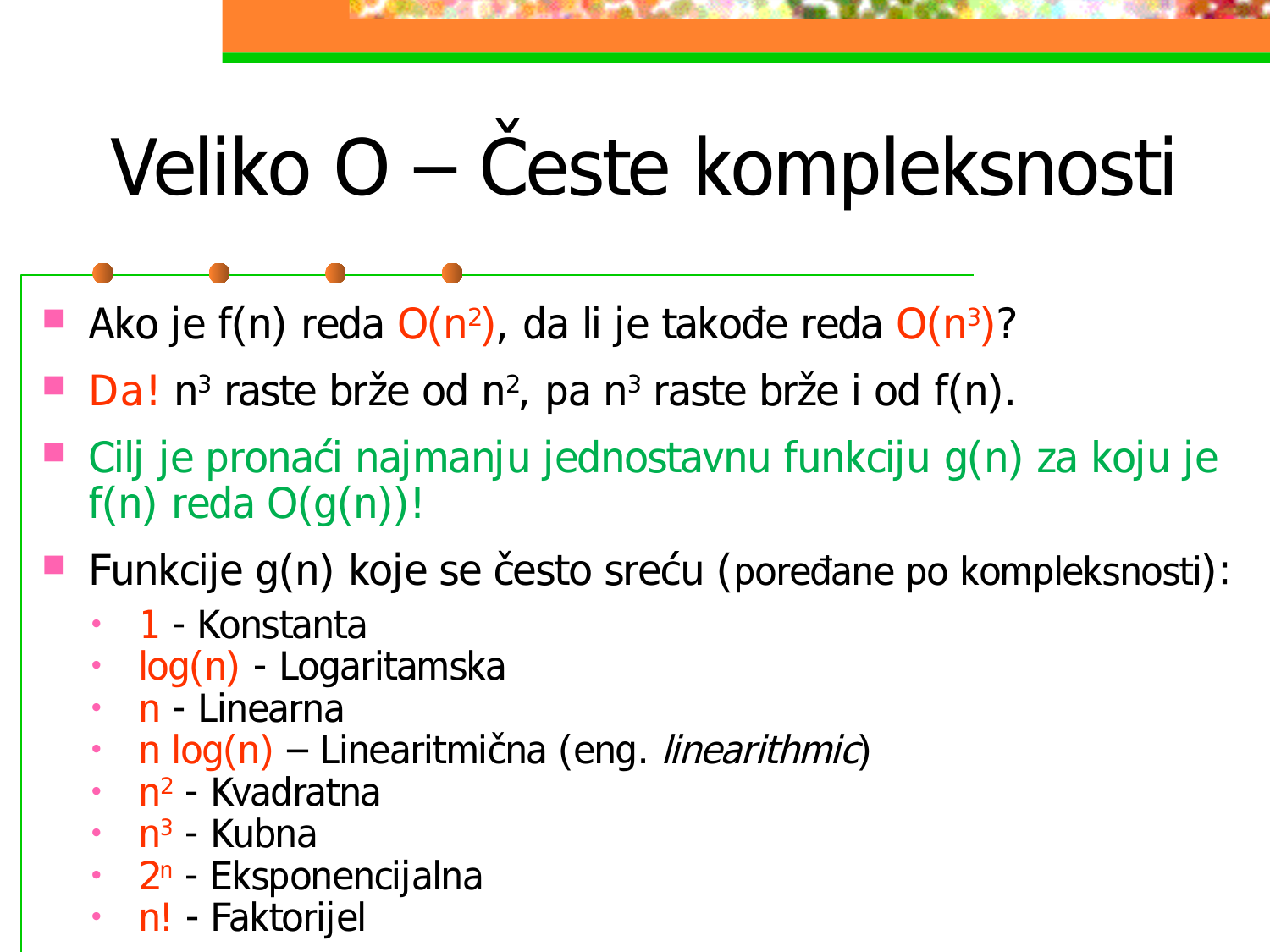

# Veliko O – Česte kompleksnosti
Ako je f(n) reda O(n2), da li je takođe reda O(n3)?
Da! n3 raste brže od n2, pa n3 raste brže i od f(n).
Cilj je pronaći najmanju jednostavnu funkciju g(n) za koju je f(n) reda O(g(n))!
Funkcije g(n) koje se često sreću (poređane po kompleksnosti):
1 - Konstanta
log(n) - Logaritamska
n - Linearna
n log(n) – Linearitmična (eng. linearithmic)
n2 - Kvadratna
n3 - Kubna
2n - Eksponencijalna
n! - Faktorijel